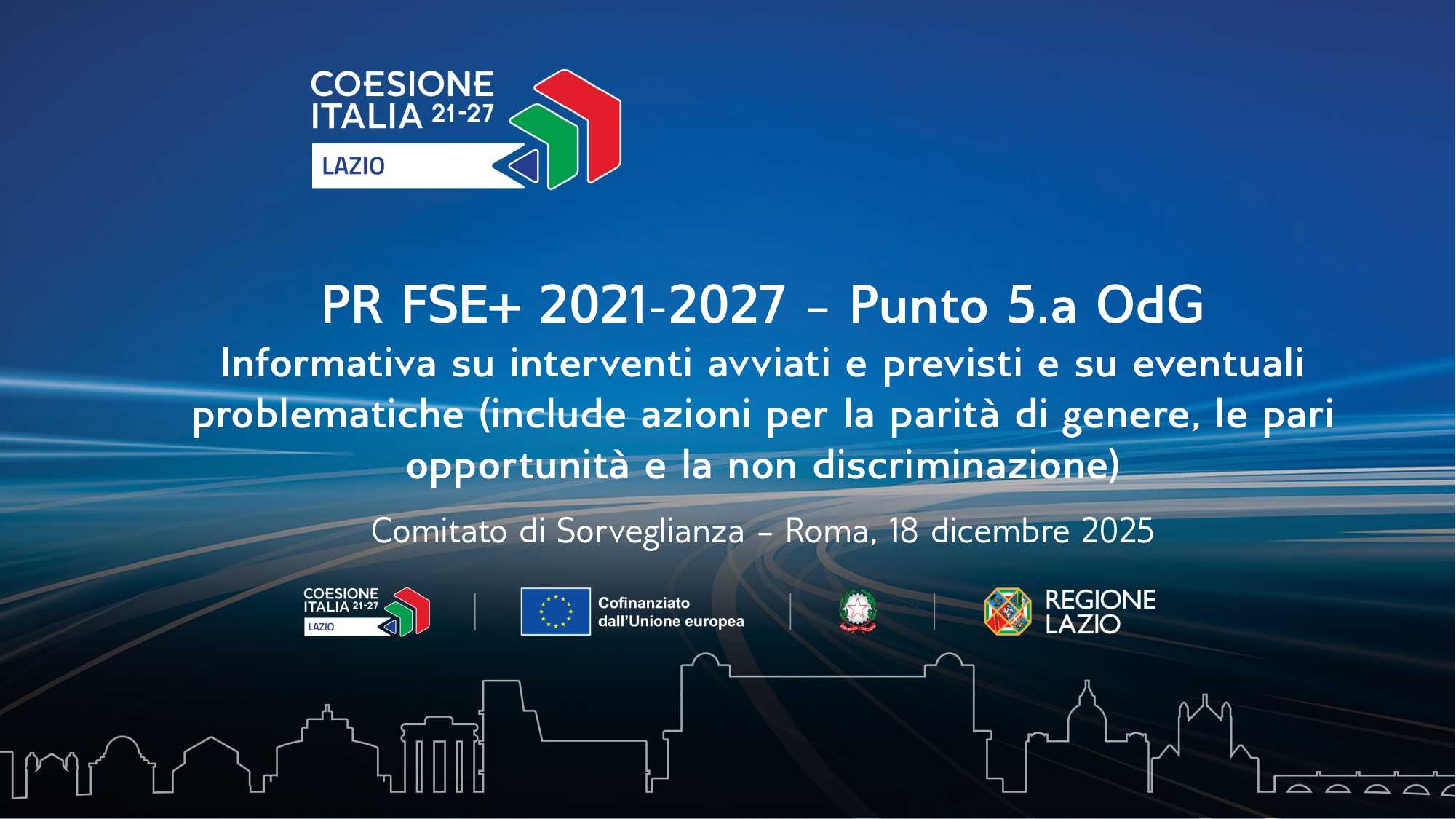

PR FSE+ 2021-2027 – Punto 5.a OdG
Informativa su interventi avviati e previsti e su eventuali problematiche (include azioni per la parità di genere, le pari opportunità e la non discriminazione)

Comitato di Sorveglianza – Roma, 18 dicembre 2025